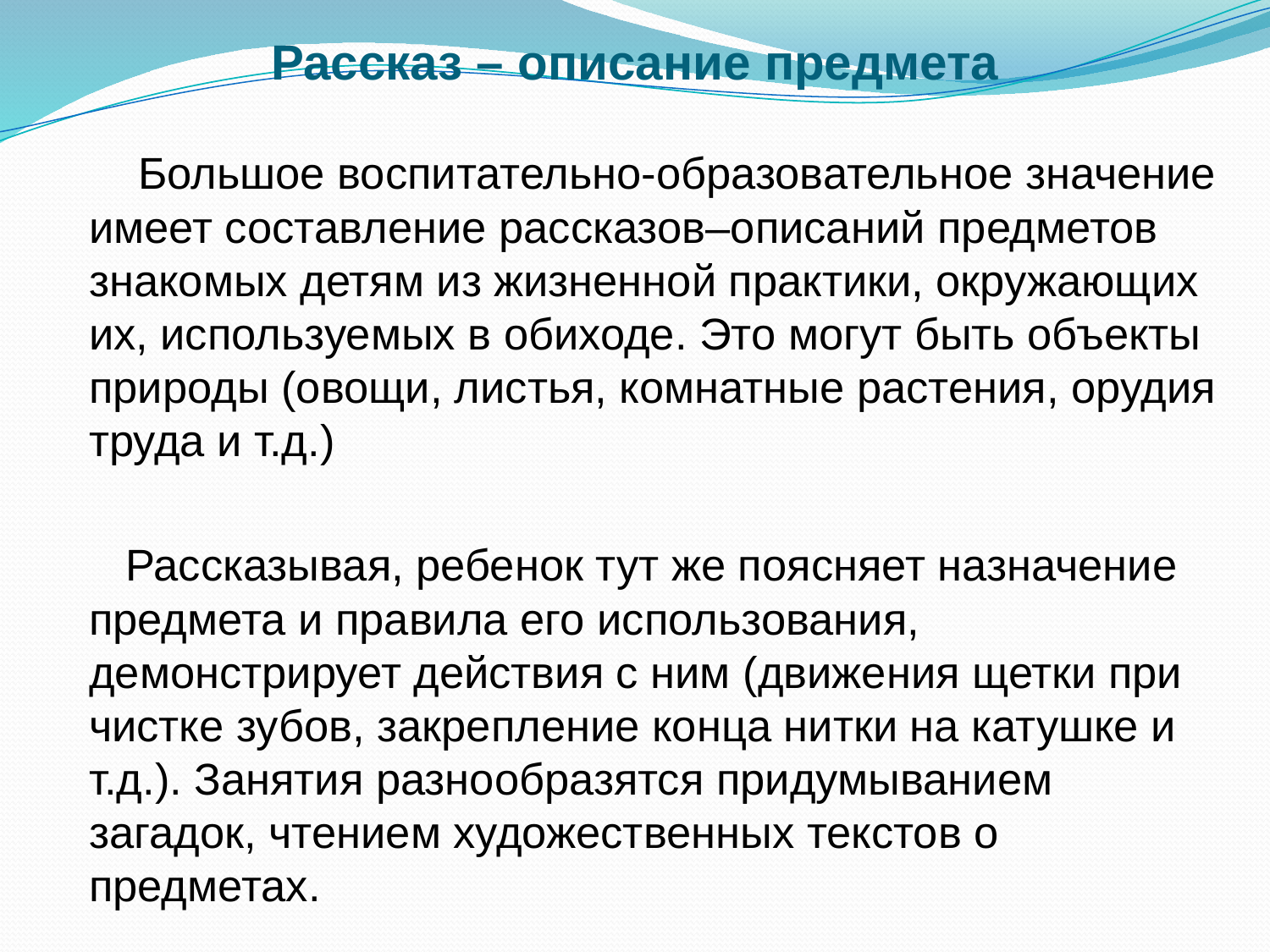

# Рассказ – описание предмета
       Большое воспитательно-образовательное значение имеет составление рассказов–описаний предметов знакомых детям из жизненной практики, окружающих их, используемых в обиходе. Это могут быть объекты природы (овощи, листья, комнатные растения, орудия труда и т.д.)

      Рассказывая, ребенок тут же поясняет назначение предмета и правила его использования, демонстрирует действия с ним (движения щетки при чистке зубов, закрепление конца нитки на катушке и т.д.). Занятия разнообразятся придумыванием загадок, чтением художественных текстов о предметах.